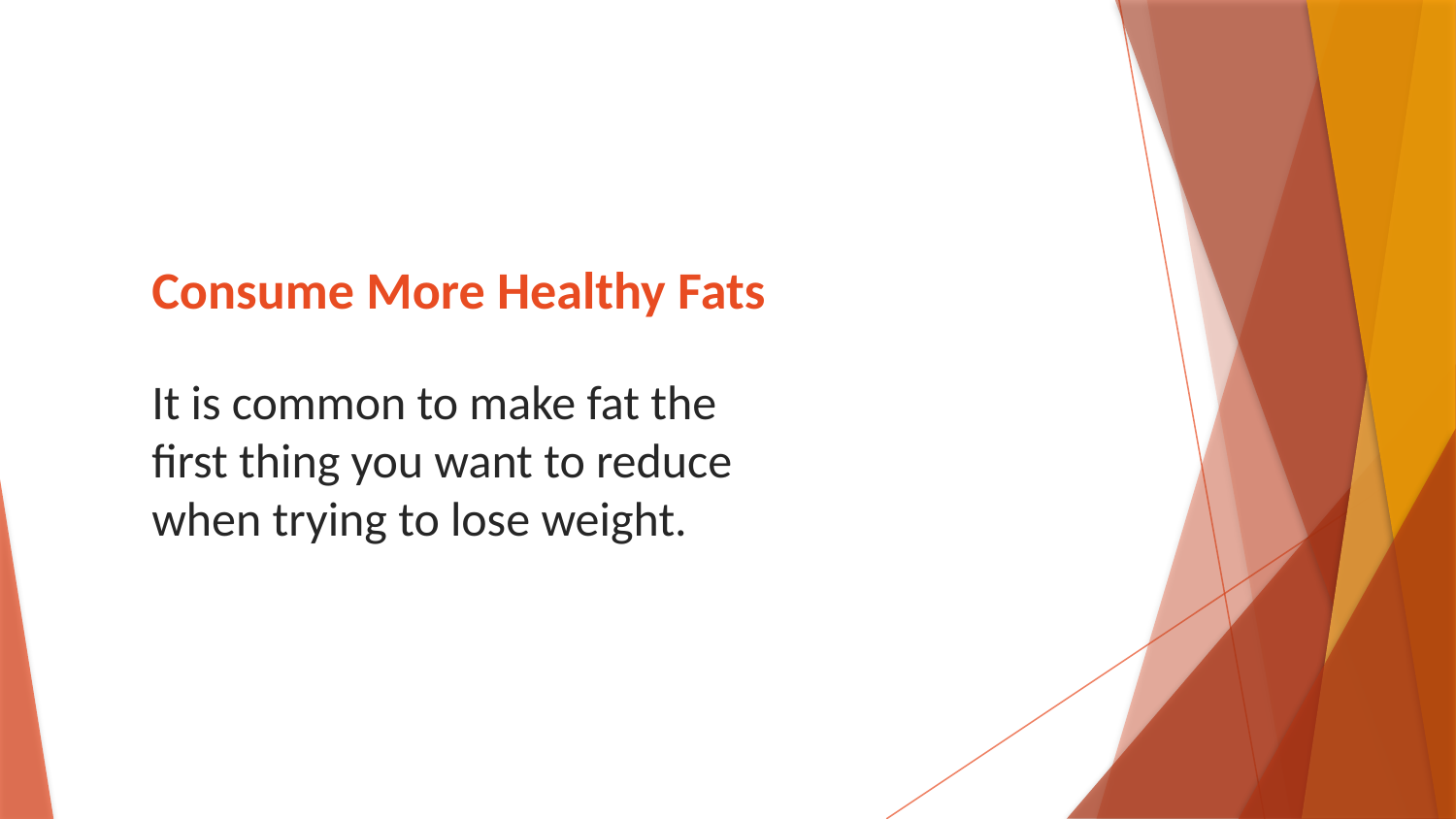

# Consume More Healthy Fats
It is common to make fat the first thing you want to reduce when trying to lose weight.